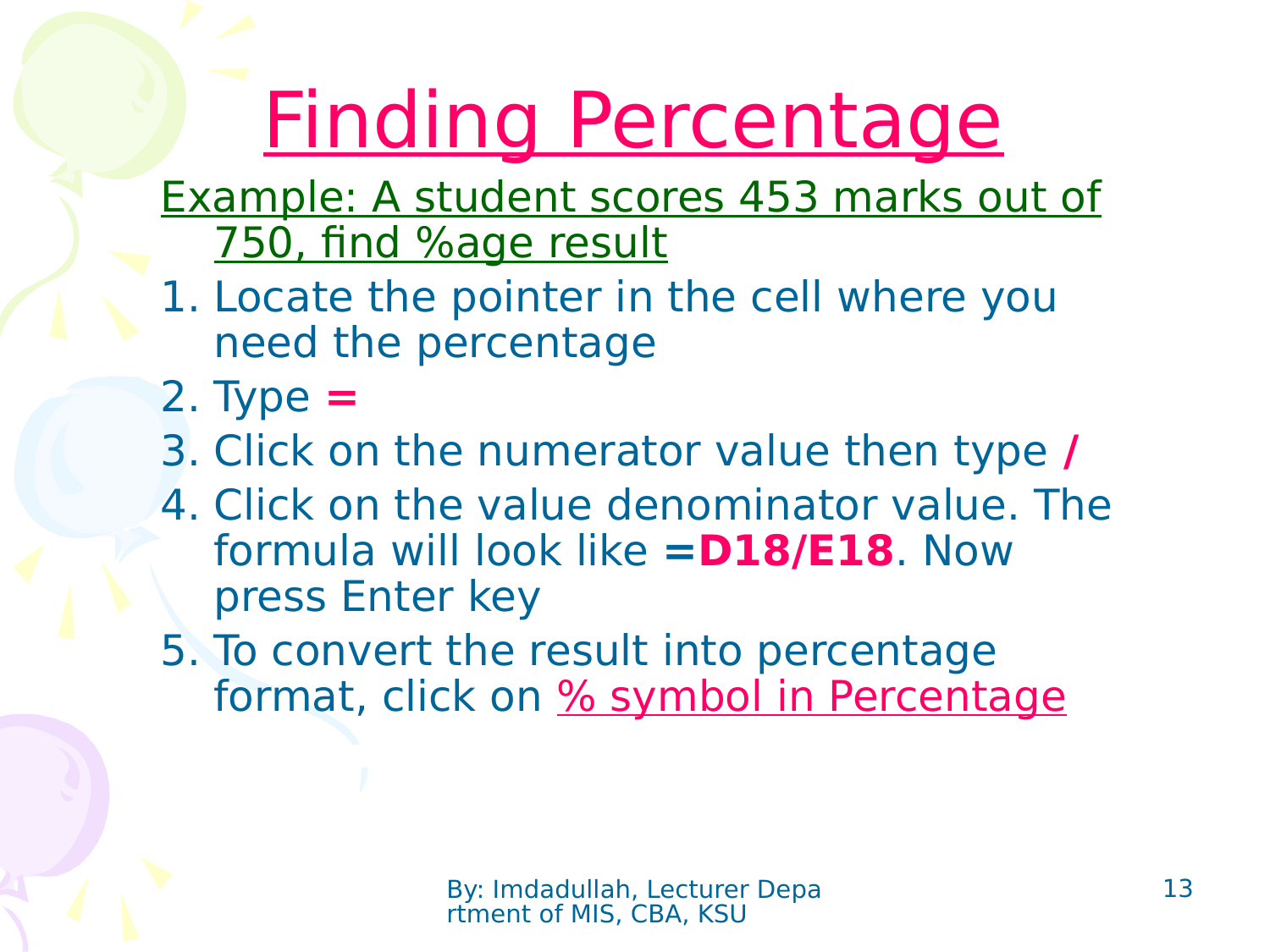

# Finding Percentage
Example: A student scores 453 marks out of 750, find %age result
Locate the pointer in the cell where you need the percentage
Type =
Click on the numerator value then type /
Click on the value denominator value. The formula will look like =D18/E18. Now press Enter key
To convert the result into percentage format, click on % symbol in Percentage

13
By: Imdadullah, Lecturer Department of MIS, CBA, KSU